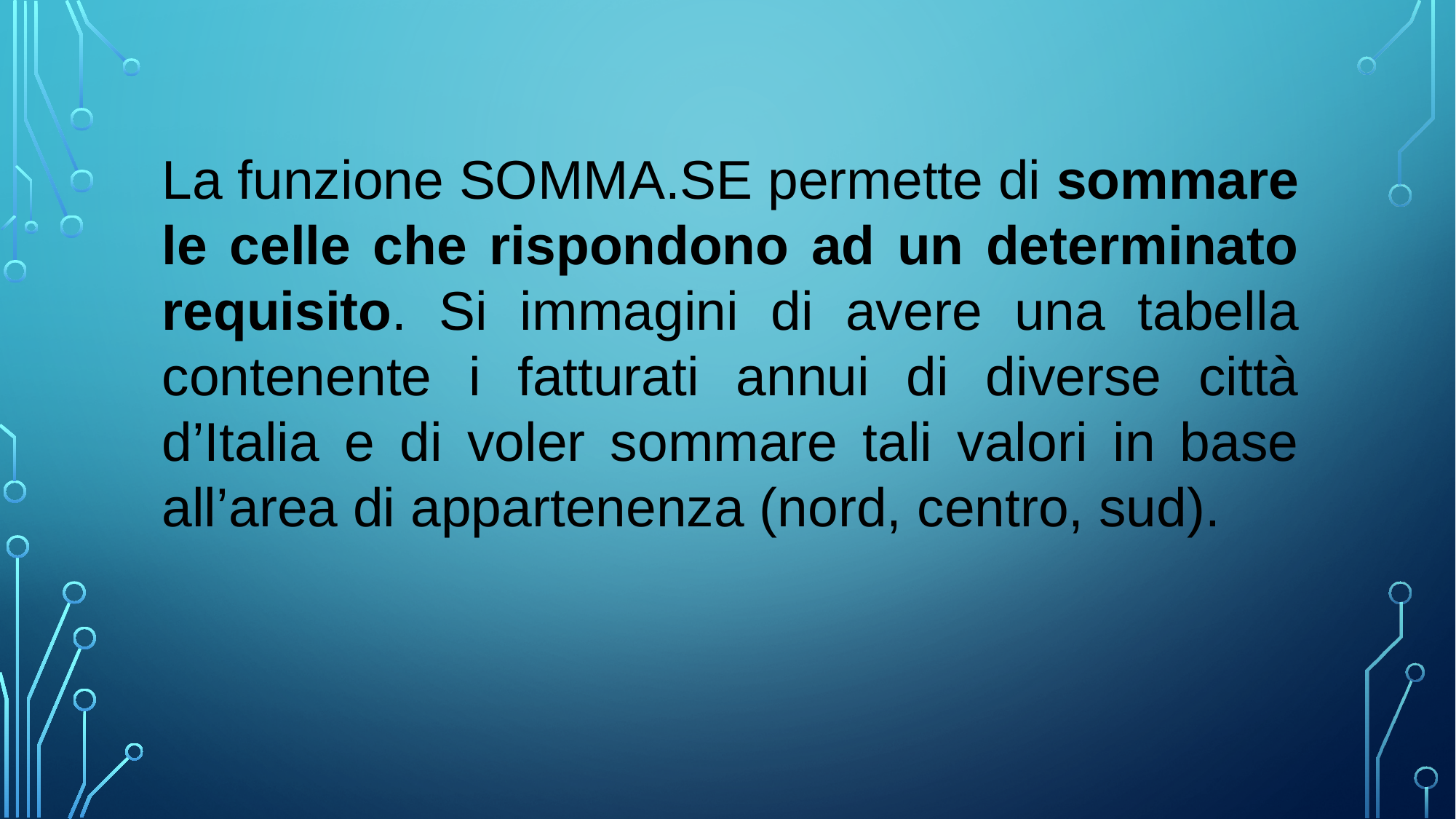

La funzione SOMMA.SE permette di sommare le celle che rispondono ad un determinato requisito. Si immagini di avere una tabella contenente i fatturati annui di diverse città d’Italia e di voler sommare tali valori in base all’area di appartenenza (nord, centro, sud).